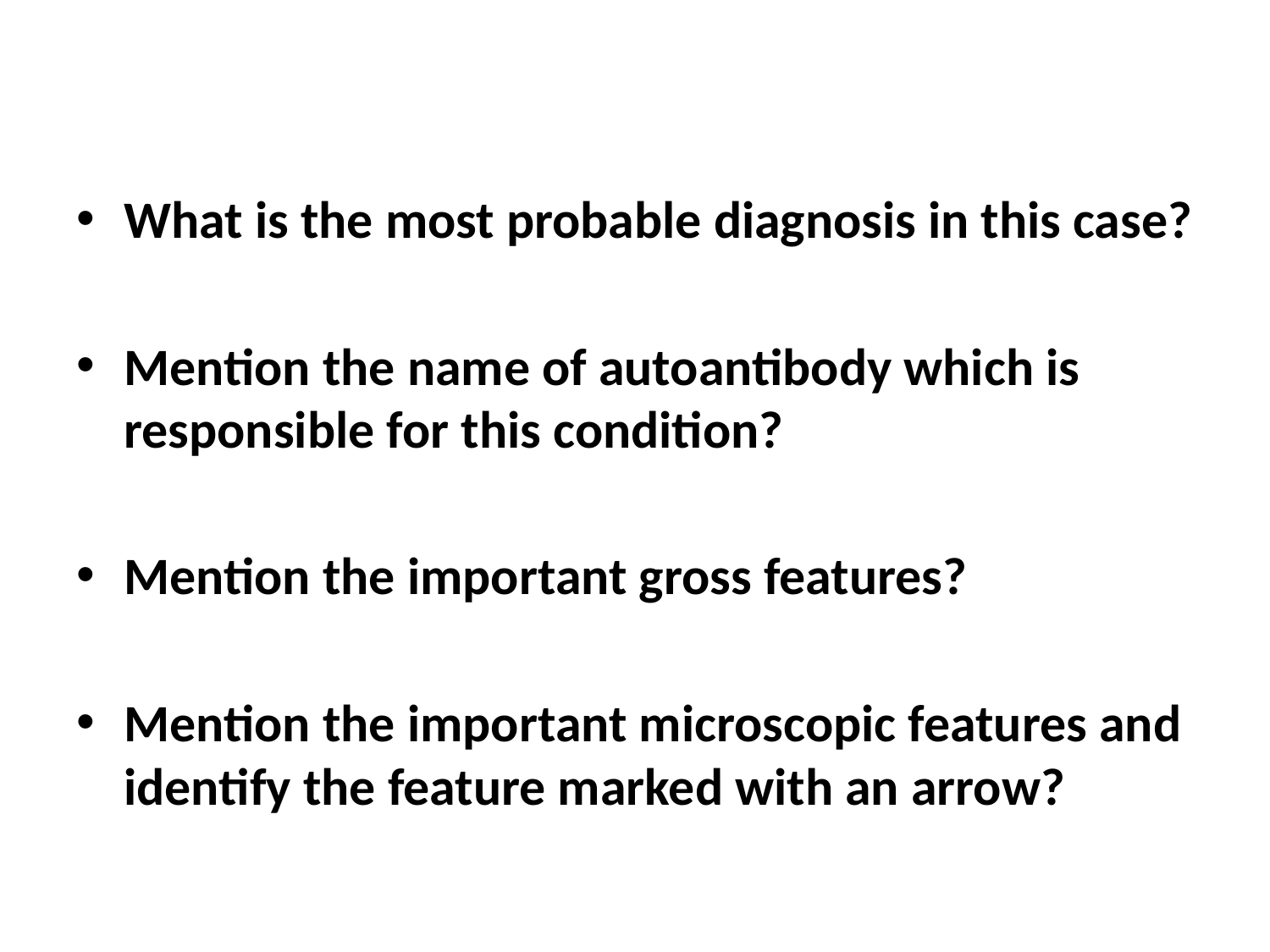

#

What is the most probable diagnosis in this case?

Mention the name of autoantibody which is responsible for this condition?

Mention the important gross features?

Mention the important microscopic features and identify the feature marked with an arrow?